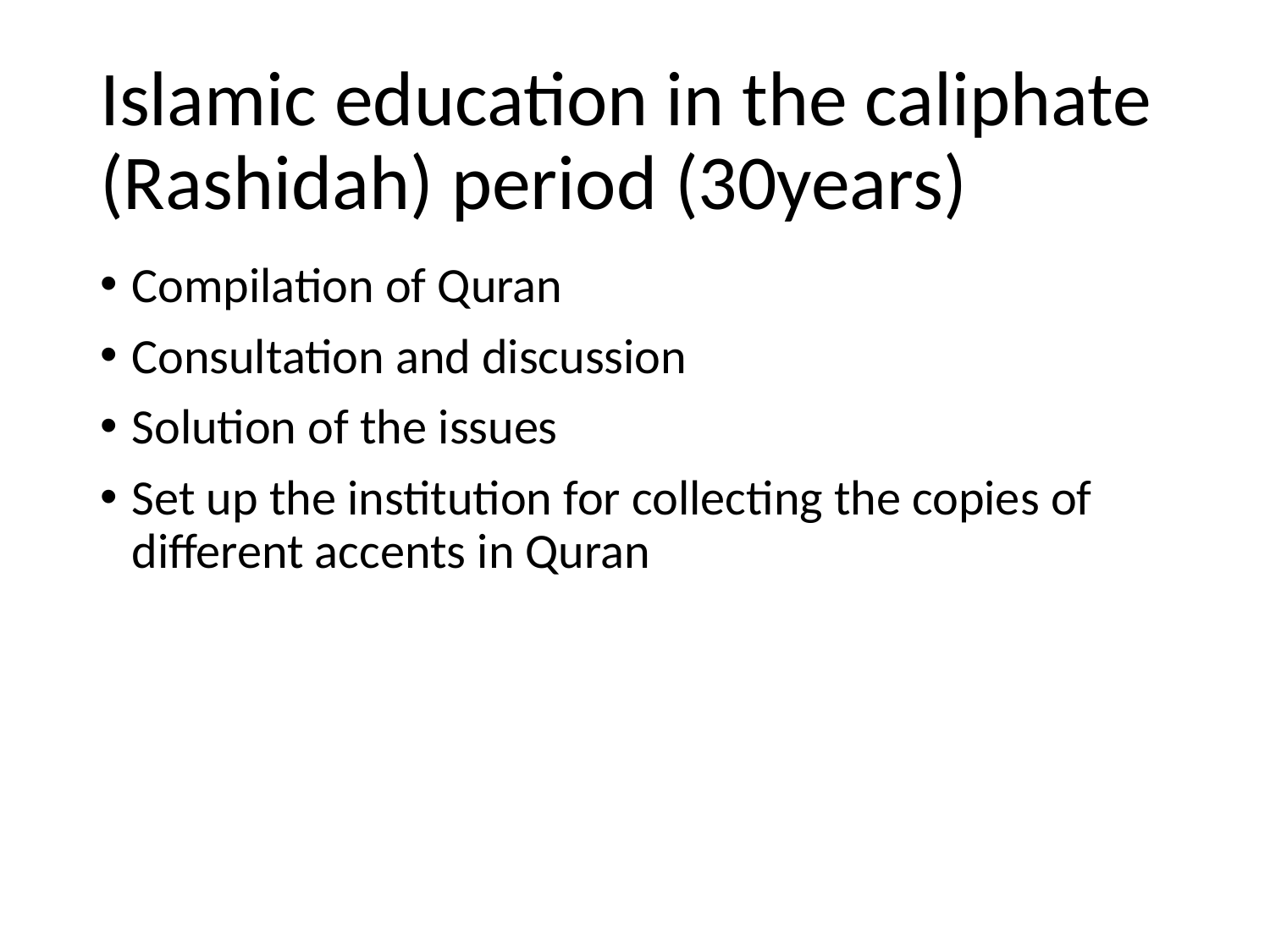

# Islamic education in the caliphate (Rashidah) period (30years)
Compilation of Quran
Consultation and discussion
Solution of the issues
Set up the institution for collecting the copies of different accents in Quran